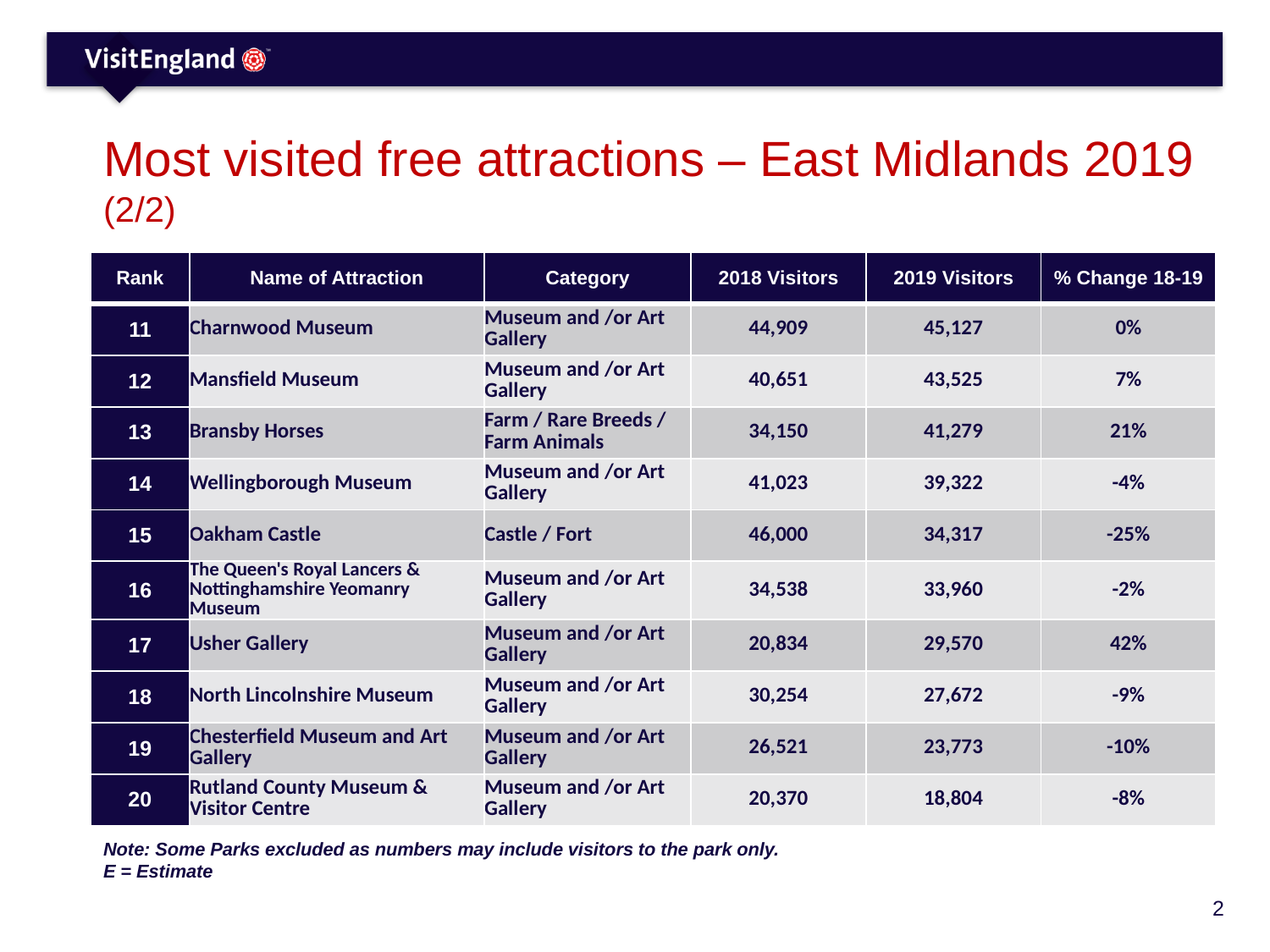

# Most visited free attractions – East Midlands 2019 (2/2)
| Rank | Name of Attraction | Category | 2018 Visitors | 2019 Visitors | % Change 18-19 |
| --- | --- | --- | --- | --- | --- |
| 11 | Charnwood Museum | Museum and /or Art Gallery | 44,909 | 45,127 | 0% |
| 12 | Mansfield Museum | Museum and /or Art Gallery | 40,651 | 43,525 | 7% |
| 13 | Bransby Horses | Farm / Rare Breeds / Farm Animals | 34,150 | 41,279 | 21% |
| 14 | Wellingborough Museum | Museum and /or Art Gallery | 41,023 | 39,322 | -4% |
| 15 | Oakham Castle | Castle / Fort | 46,000 | 34,317 | -25% |
| 16 | The Queen's Royal Lancers & Nottinghamshire Yeomanry Museum | Museum and /or Art Gallery | 34,538 | 33,960 | -2% |
| 17 | Usher Gallery | Museum and /or Art Gallery | 20,834 | 29,570 | 42% |
| 18 | North Lincolnshire Museum | Museum and /or Art Gallery | 30,254 | 27,672 | -9% |
| 19 | Chesterfield Museum and Art Gallery | Museum and /or Art Gallery | 26,521 | 23,773 | -10% |
| 20 | Rutland County Museum & Visitor Centre | Museum and /or Art Gallery | 20,370 | 18,804 | -8% |
Note: Some Parks excluded as numbers may include visitors to the park only.
E = Estimate